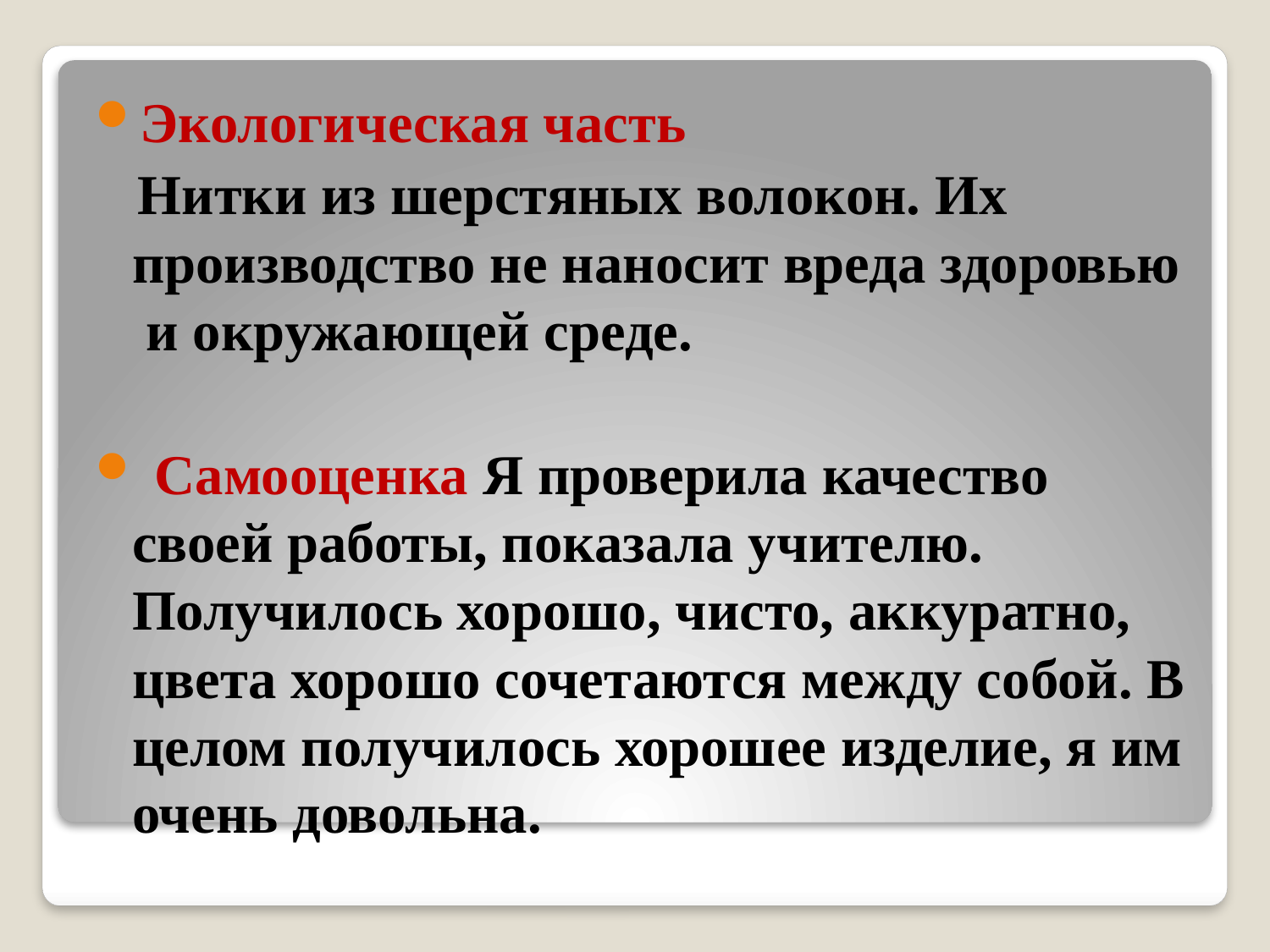

Экологическая часть
   Нитки из шерстяных волокон. Их производство не наносит вреда здоровью  и окружающей среде.

 Самооценка Я проверила качество своей работы, показала учителю. Получилось хорошо, чисто, аккуратно, цвета хорошо сочетаются между собой. В целом получилось хорошее изделие, я им очень довольна.